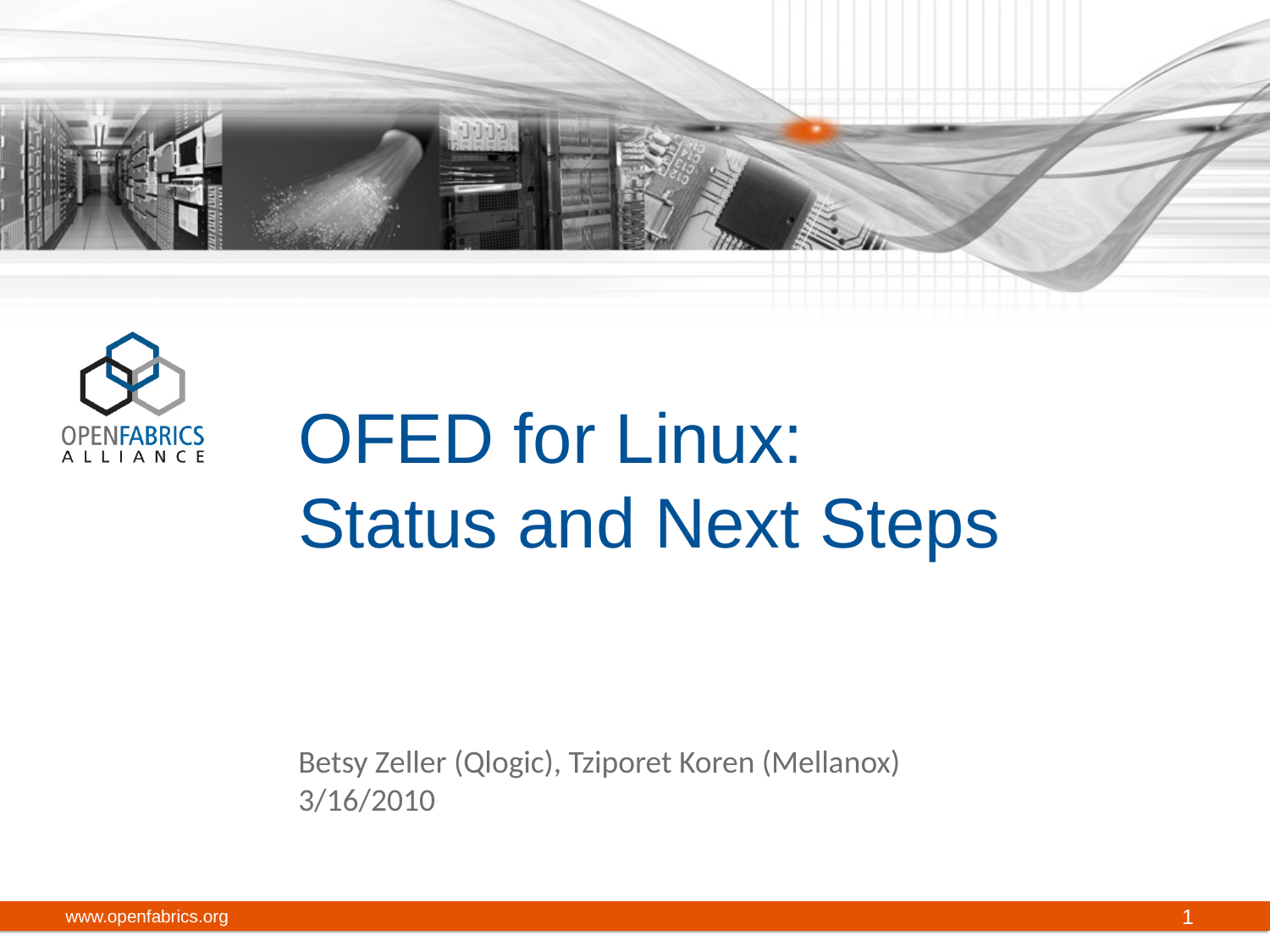

# OFED for Linux: Status and Next Steps
Betsy Zeller (Qlogic), Tziporet Koren (Mellanox)
3/16/2010
www.openfabrics.org
1